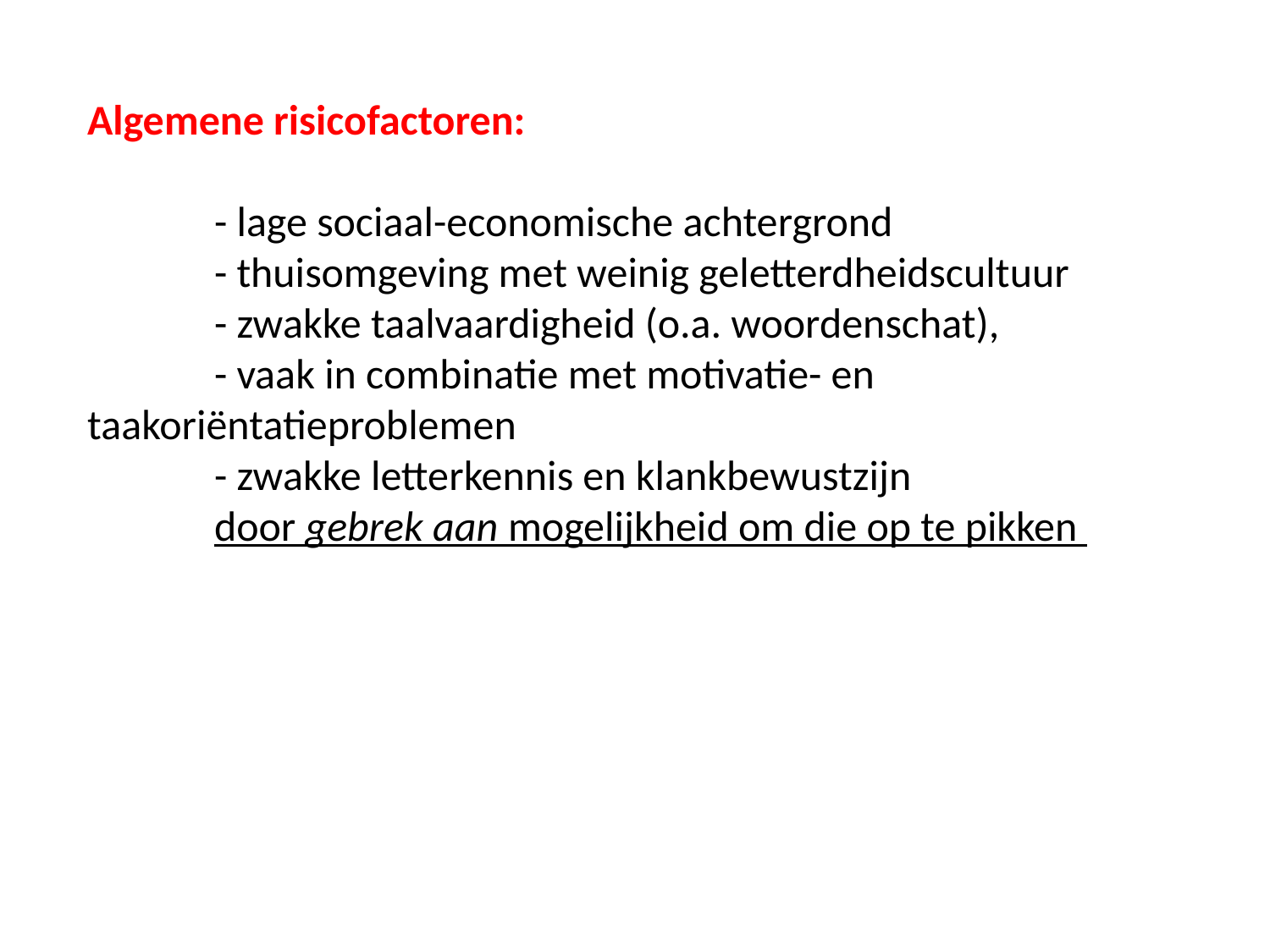

Algemene risicofactoren:

	- lage sociaal-economische achtergrond
	- thuisomgeving met weinig geletterdheidscultuur
	- zwakke taalvaardigheid (o.a. woordenschat),
	- vaak in combinatie met motivatie- en 	taakoriëntatieproblemen
	- zwakke letterkennis en klankbewustzijn
	door gebrek aan mogelijkheid om die op te pikken